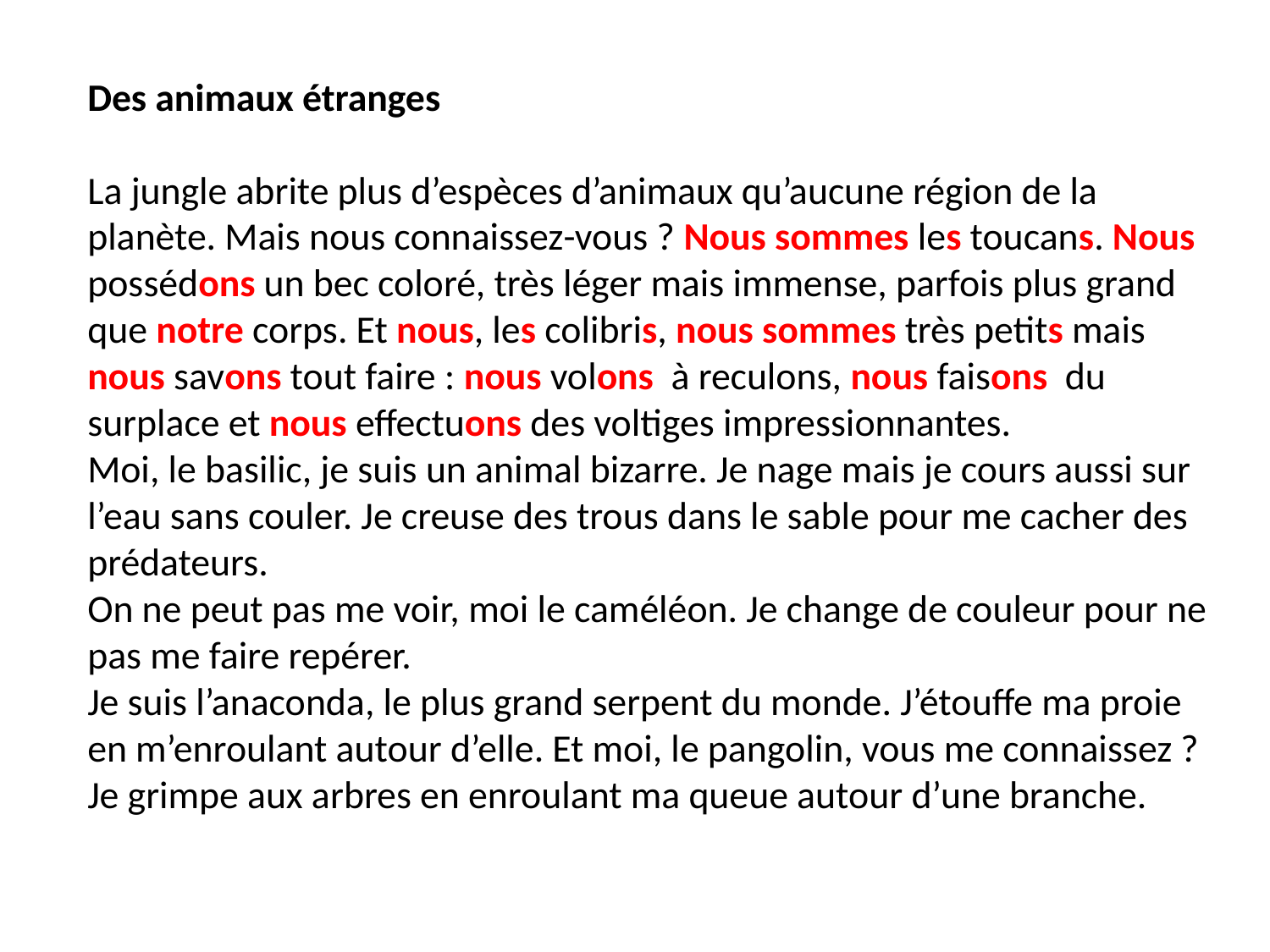

Des animaux étranges

La jungle abrite plus d’espèces d’animaux qu’aucune région de la planète. Mais nous connaissez-vous ? Nous sommes les toucans. Nous possédons un bec coloré, très léger mais immense, parfois plus grand que notre corps. Et nous, les colibris, nous sommes très petits mais nous savons tout faire : nous volons  à reculons, nous faisons  du surplace et nous effectuons des voltiges impressionnantes.
Moi, le basilic, je suis un animal bizarre. Je nage mais je cours aussi sur l’eau sans couler. Je creuse des trous dans le sable pour me cacher des prédateurs.
On ne peut pas me voir, moi le caméléon. Je change de couleur pour ne pas me faire repérer.
Je suis l’anaconda, le plus grand serpent du monde. J’étouffe ma proie en m’enroulant autour d’elle. Et moi, le pangolin, vous me connaissez ? Je grimpe aux arbres en enroulant ma queue autour d’une branche.